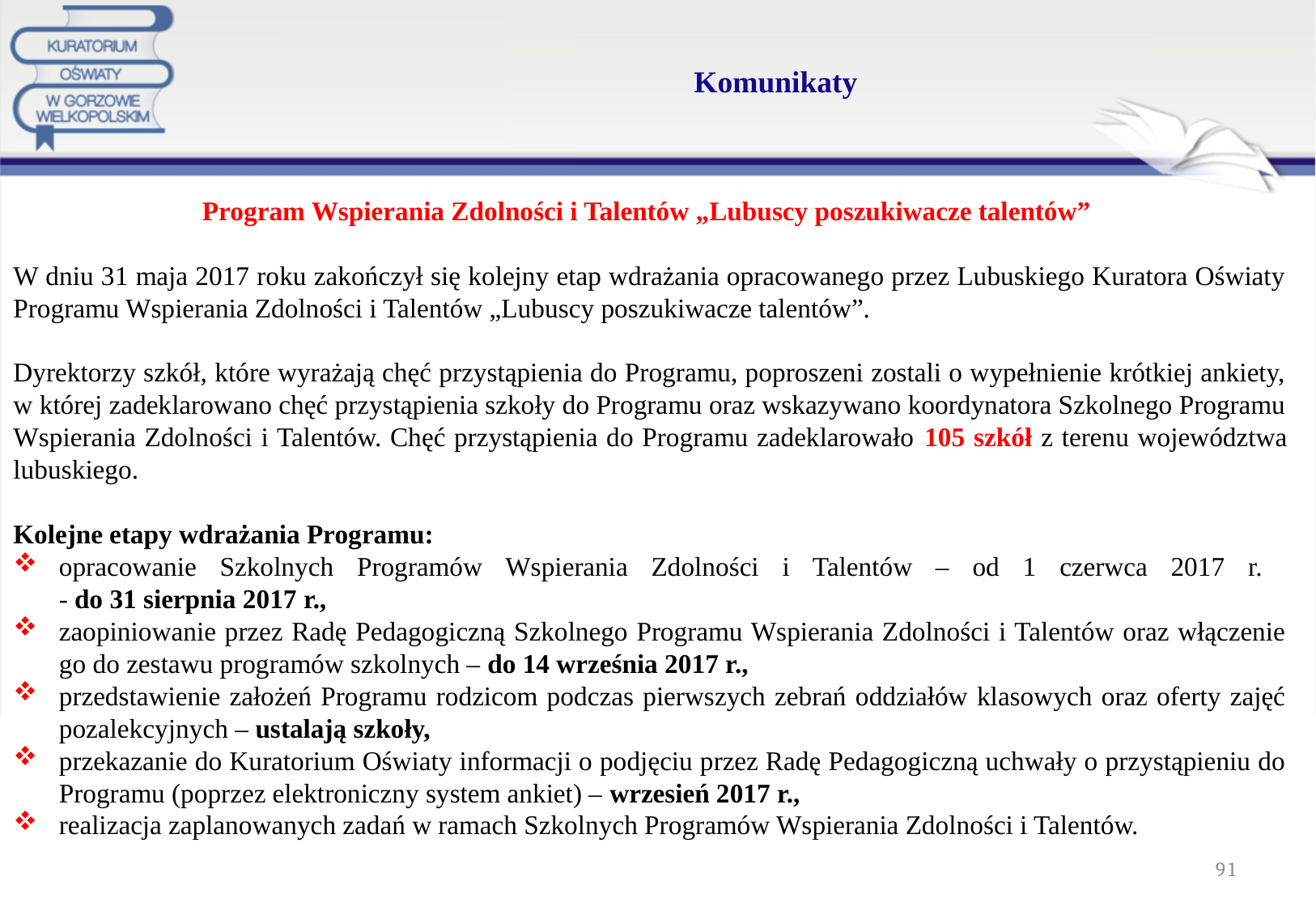

# Komunikaty
Program Wspierania Zdolności i Talentów „Lubuscy poszukiwacze talentów”

W dniu 31 maja 2017 roku zakończył się kolejny etap wdrażania opracowanego przez Lubuskiego Kuratora Oświaty Programu Wspierania Zdolności i Talentów „Lubuscy poszukiwacze talentów”.

Dyrektorzy szkół, które wyrażają chęć przystąpienia do Programu, poproszeni zostali o wypełnienie krótkiej ankiety, w której zadeklarowano chęć przystąpienia szkoły do Programu oraz wskazywano koordynatora Szkolnego Programu Wspierania Zdolności i Talentów. Chęć przystąpienia do Programu zadeklarowało 105 szkół z terenu województwa lubuskiego.

Kolejne etapy wdrażania Programu:
opracowanie Szkolnych Programów Wspierania Zdolności i Talentów – od 1 czerwca 2017 r.
- do 31 sierpnia 2017 r.,
zaopiniowanie przez Radę Pedagogiczną Szkolnego Programu Wspierania Zdolności i Talentów oraz włączenie go do zestawu programów szkolnych – do 14 września 2017 r.,
przedstawienie założeń Programu rodzicom podczas pierwszych zebrań oddziałów klasowych oraz oferty zajęć pozalekcyjnych – ustalają szkoły,
przekazanie do Kuratorium Oświaty informacji o podjęciu przez Radę Pedagogiczną uchwały o przystąpieniu do Programu (poprzez elektroniczny system ankiet) – wrzesień 2017 r.,
realizacja zaplanowanych zadań w ramach Szkolnych Programów Wspierania Zdolności i Talentów.

91